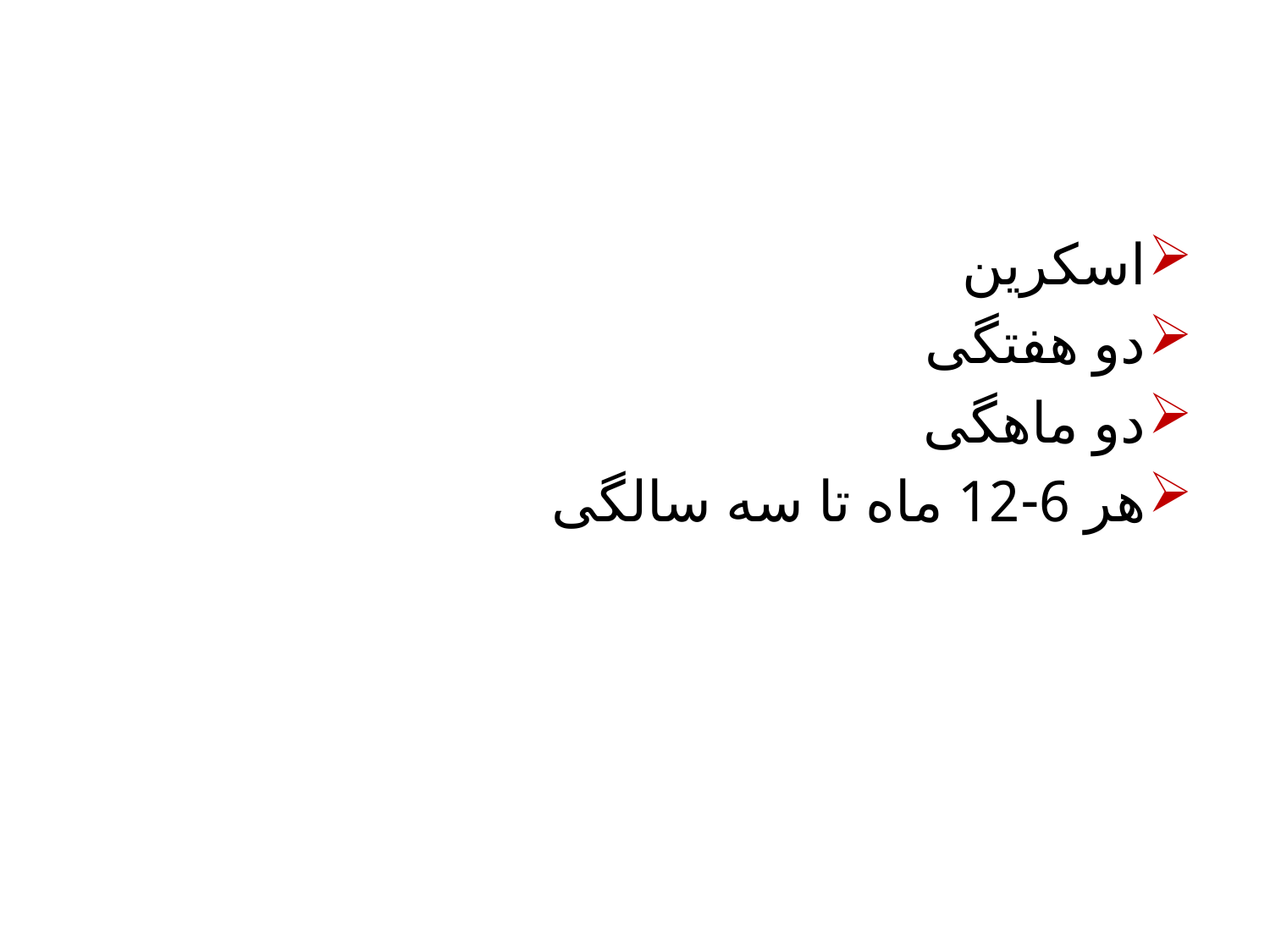

#
اسکرین
دو هفتگی
دو ماهگی
هر 6-12 ماه تا سه سالگی